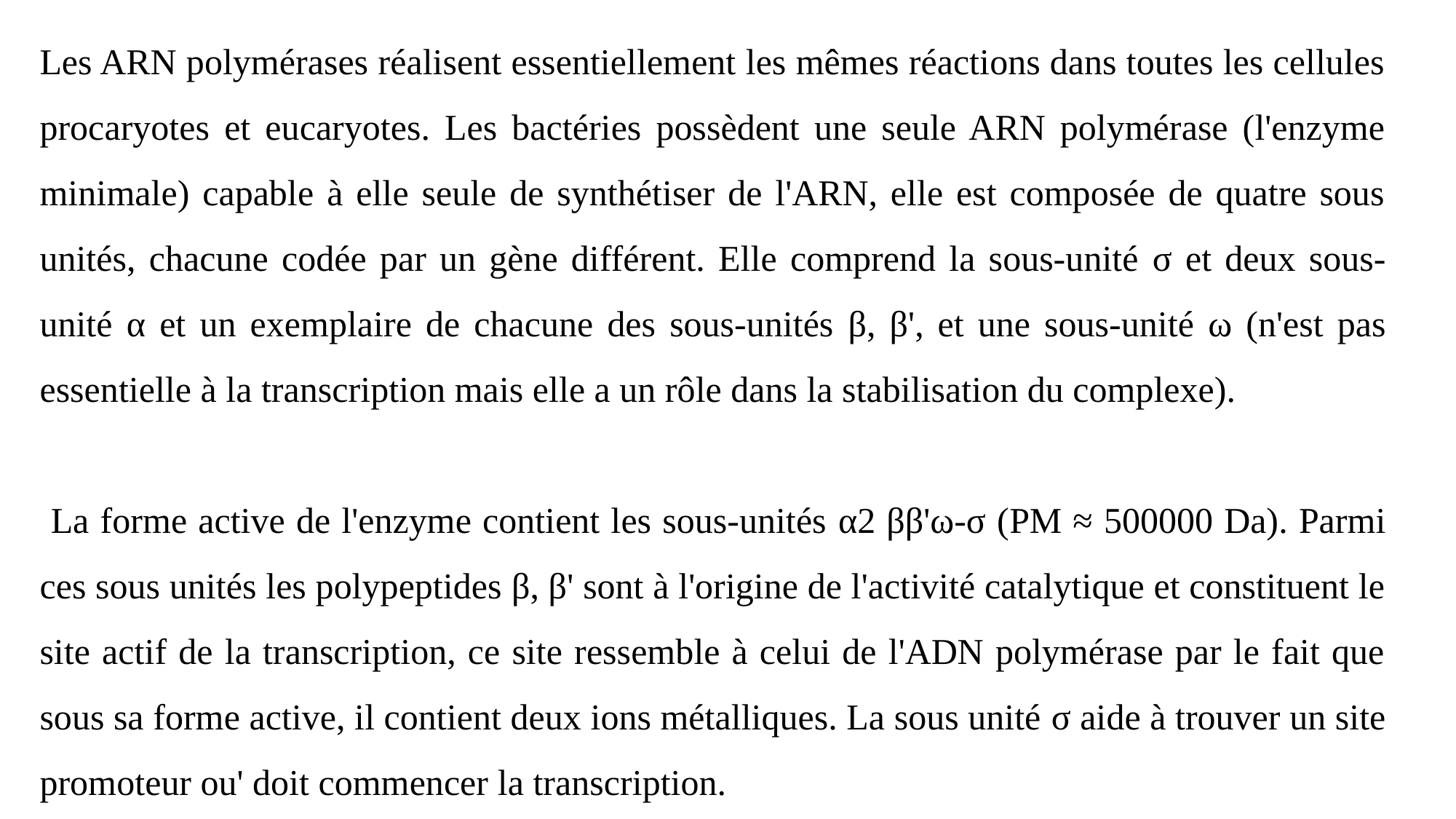

Les ARN polymérases réalisent essentiellement les mêmes réactions dans toutes les cellules procaryotes et eucaryotes. Les bactéries possèdent une seule ARN polymérase (l'enzyme minimale) capable à elle seule de synthétiser de l'ARN, elle est composée de quatre sous unités, chacune codée par un gène différent. Elle comprend la sous-unité σ et deux sous- unité α et un exemplaire de chacune des sous-unités β, β', et une sous-unité ω (n'est pas essentielle à la transcription mais elle a un rôle dans la stabilisation du complexe).

 La forme active de l'enzyme contient les sous-unités α2 ββ'ω-σ (PM ≈ 500000 Da). Parmi ces sous unités les polypeptides β, β' sont à l'origine de l'activité catalytique et constituent le site actif de la transcription, ce site ressemble à celui de l'ADN polymérase par le fait que sous sa forme active, il contient deux ions métalliques. La sous unité σ aide à trouver un site promoteur ou' doit commencer la transcription.